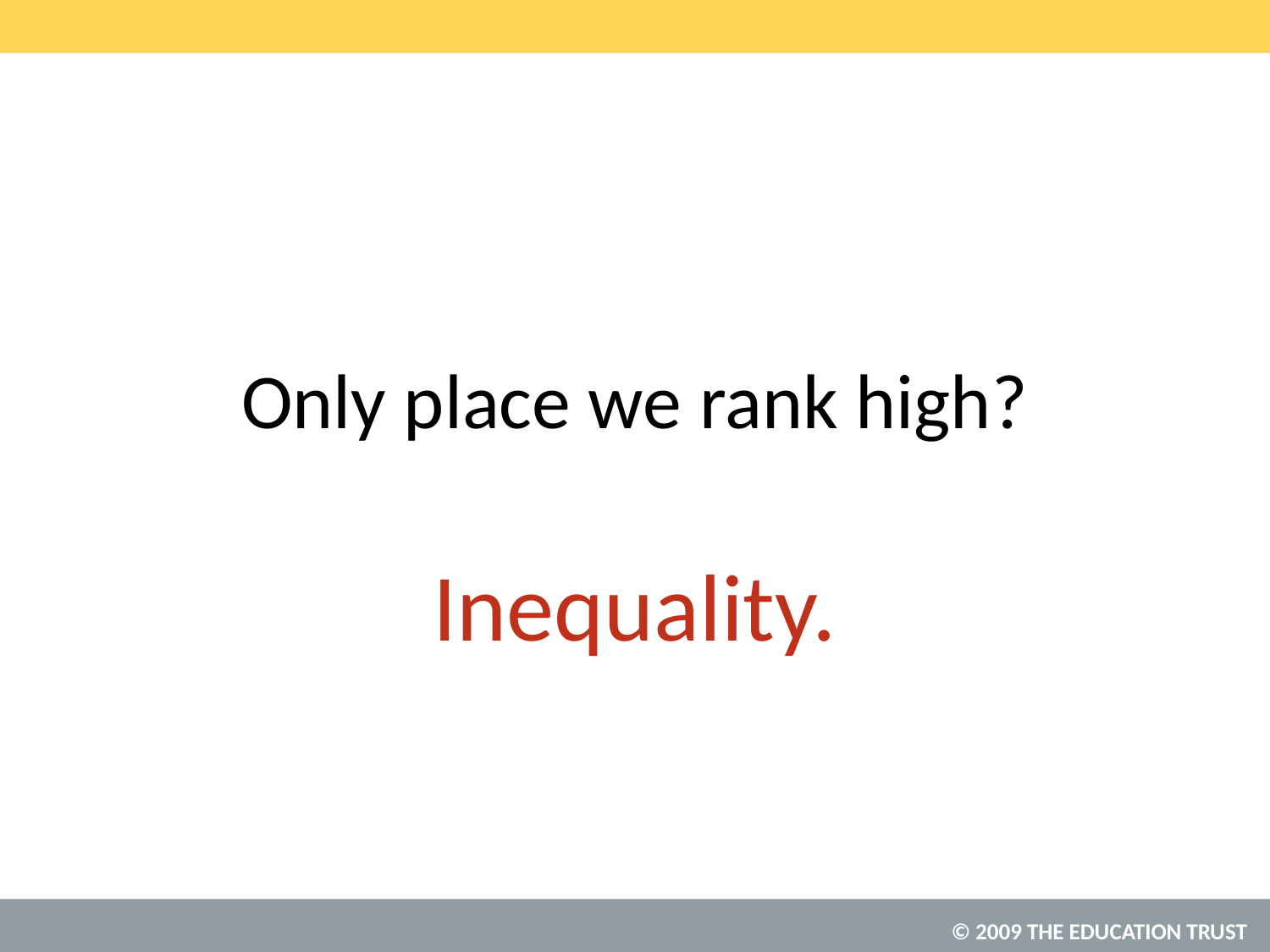

# Only place we rank high?
Inequality.